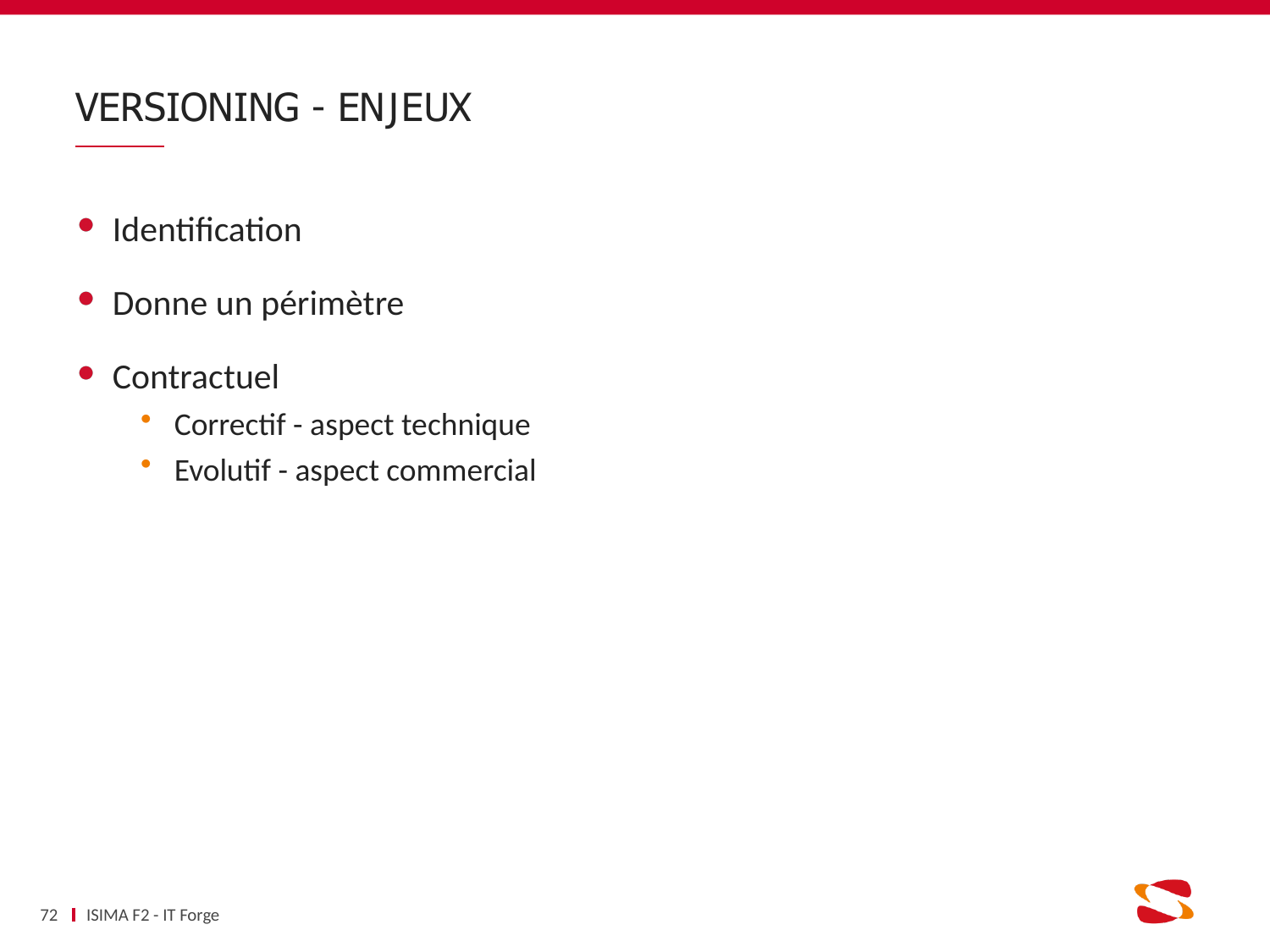

# Versioning - ENjeux
Identification
Donne un périmètre
Contractuel
Correctif - aspect technique
Evolutif - aspect commercial
72
ISIMA F2 - IT Forge